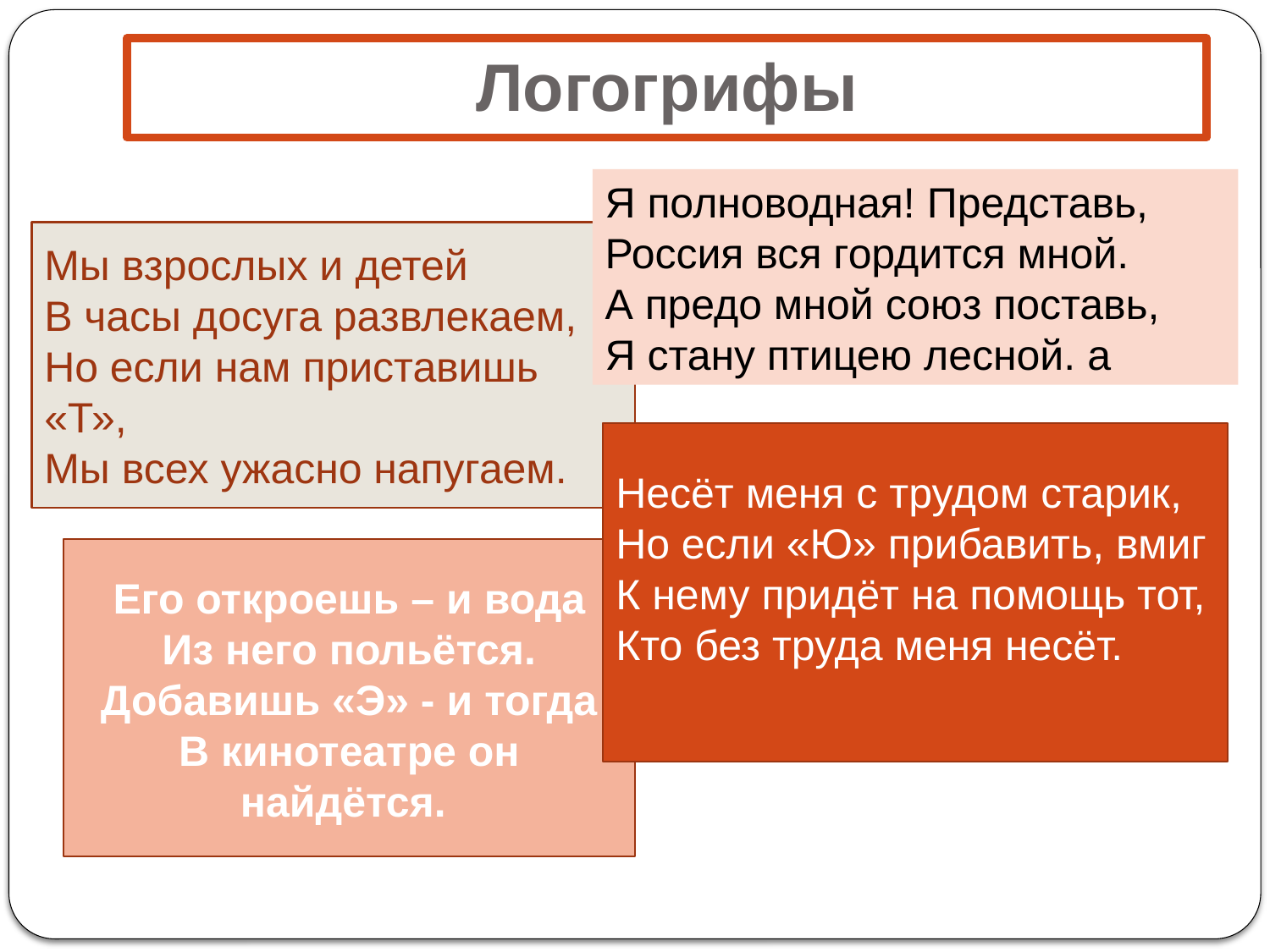

# Логогрифы
Я полноводная! Представь,
Россия вся гордится мной.
А предо мной союз поставь,
Я стану птицею лесной. а
Волга иволга
Мы взрослых и детей
В часы досуга развлекаем,
Но если нам приставишь «Т»,
Мы всех ужасно напугаем.
Игры – тигры
Несёт меня с трудом старик,
Но если «Ю» прибавить, вмиг
К нему придёт на помощь тот,
Кто без труда меня несёт.
Ноша – юноша
Его откроешь – и вода
Из него польётся.
Добавишь «Э» - и тогда
В кинотеатре он найдётся.
Кран – экран